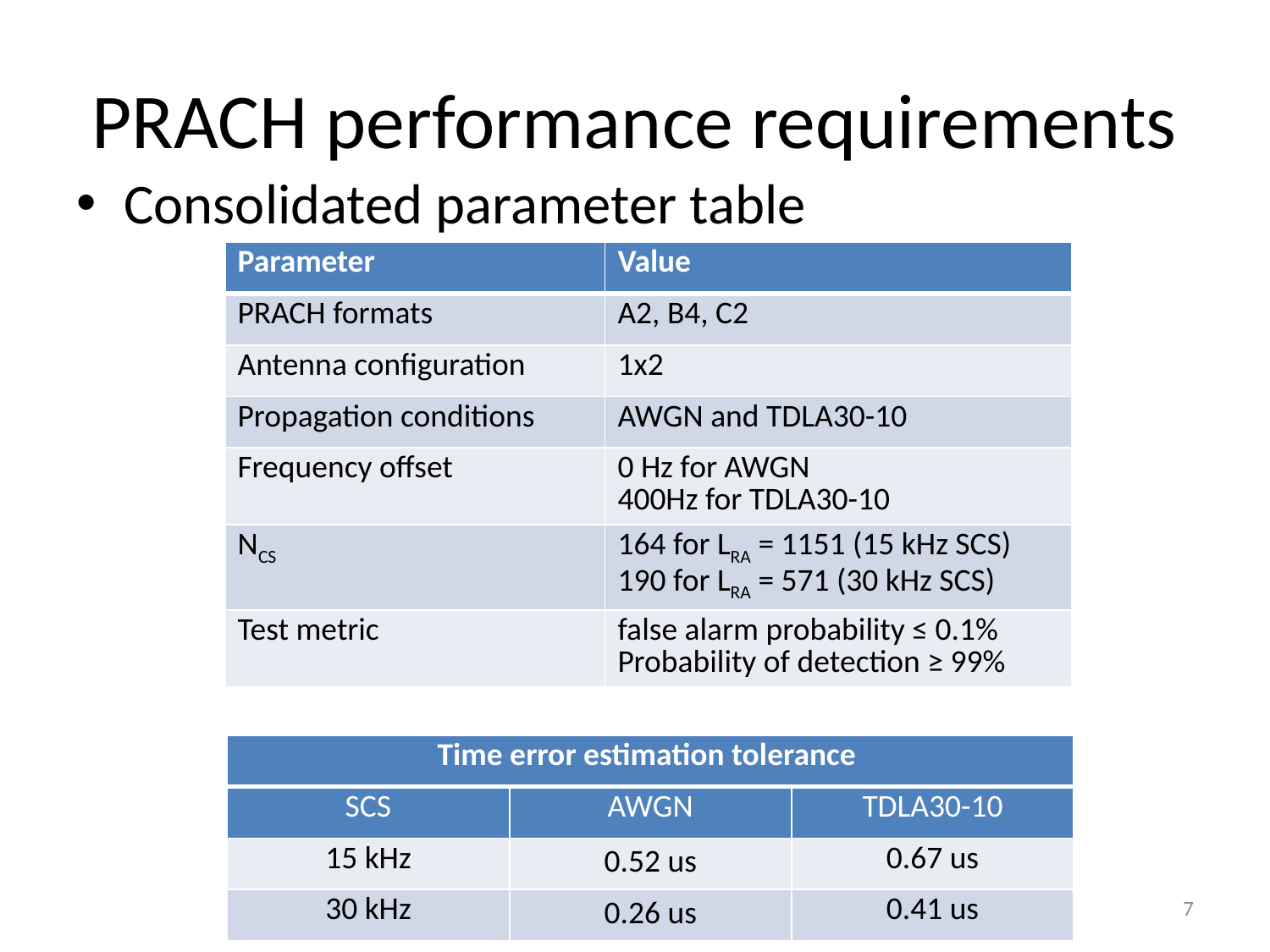

# PRACH performance requirements
Consolidated parameter table

| Parameter | Value |
| --- | --- |
| PRACH formats | A2, B4, C2 |
| Antenna configuration | 1x2 |
| Propagation conditions | AWGN and TDLA30-10 |
| Frequency offset | 0 Hz for AWGN 400Hz for TDLA30-10 |
| NCS | 164 for LRA = 1151 (15 kHz SCS) 190 for LRA = 571 (30 kHz SCS) |
| Test metric | false alarm probability ≤ 0.1% Probability of detection ≥ 99% |
| Time error estimation tolerance |  |  |
| --- | --- | --- |
| SCS | AWGN | TDLA30-10 |
| 15 kHz | 0.52 us | 0.67 us |
| 30 kHz | 0.26 us | 0.41 us |
7